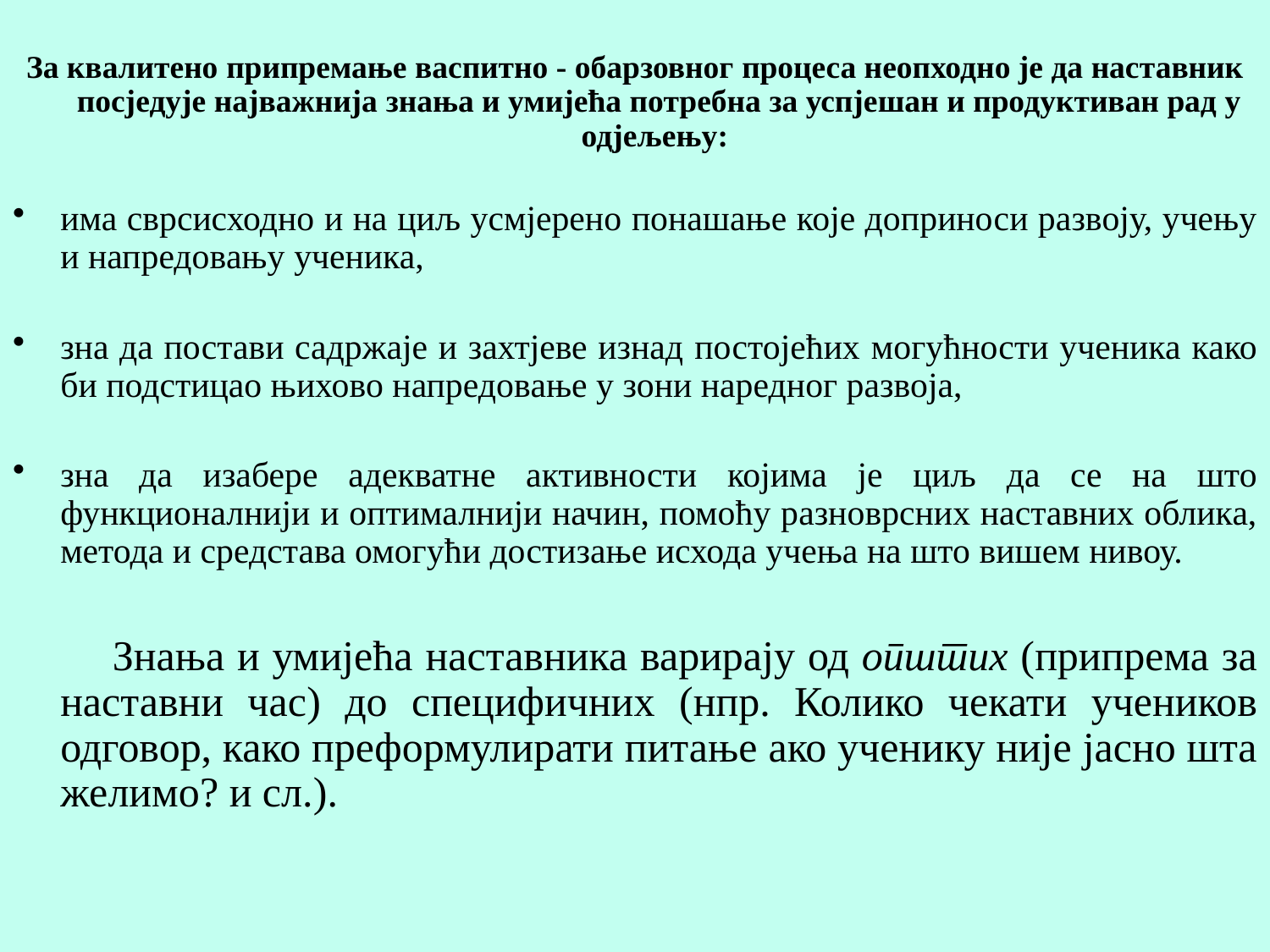

За квалитено припремање васпитно - обарзовног процеса неопходно је да наставник посједује најважнија знања и умијећа потребна за успјешан и продуктиван рад у одјељењу:

има сврсисходно и на циљ усмјерено понашање које доприноси развоју, учењу и напредовању ученика,

зна да постави садржаје и захтјеве изнад постојећих могућности ученика како би подстицао њихово напредовање у зони наредног развоја,

зна да изабере адекватне активности којима је циљ да се на што функционалнији и оптималнији начин, помоћу разноврсних наставних облика, метода и средстава омогући достизање исхода учења на што вишем нивоу.

        Знања и умијећа наставника варирају од општих (припрема за наставни час) до специфичних (нпр. Колико чекати учеников одговор, како преформулирати питање ако ученику није јасно шта желимо? и сл.).